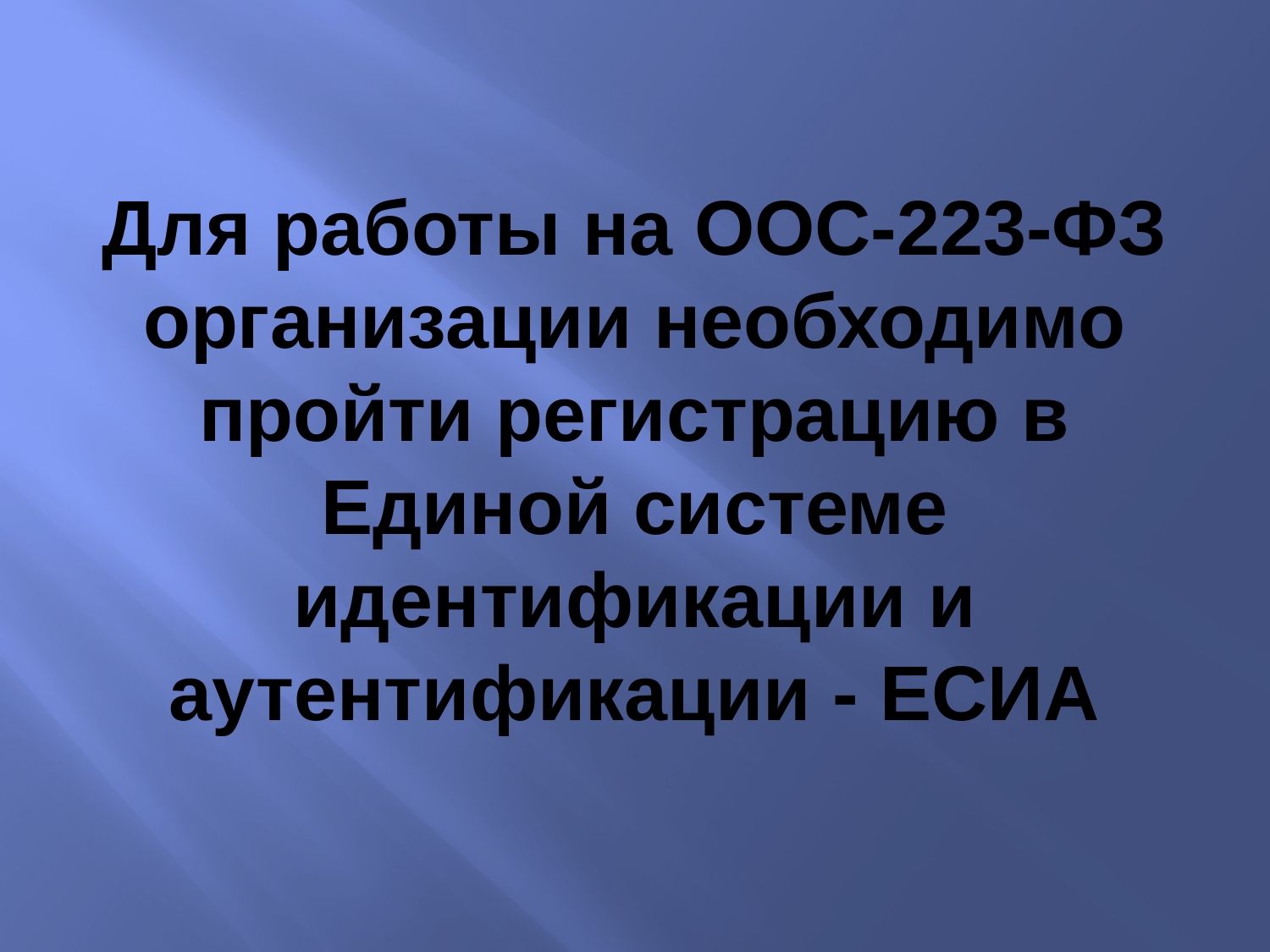

# Для работы на ООС-223-ФЗ организации необходимо пройти регистрацию в Единой системе идентификации и аутентификации - ЕСИА